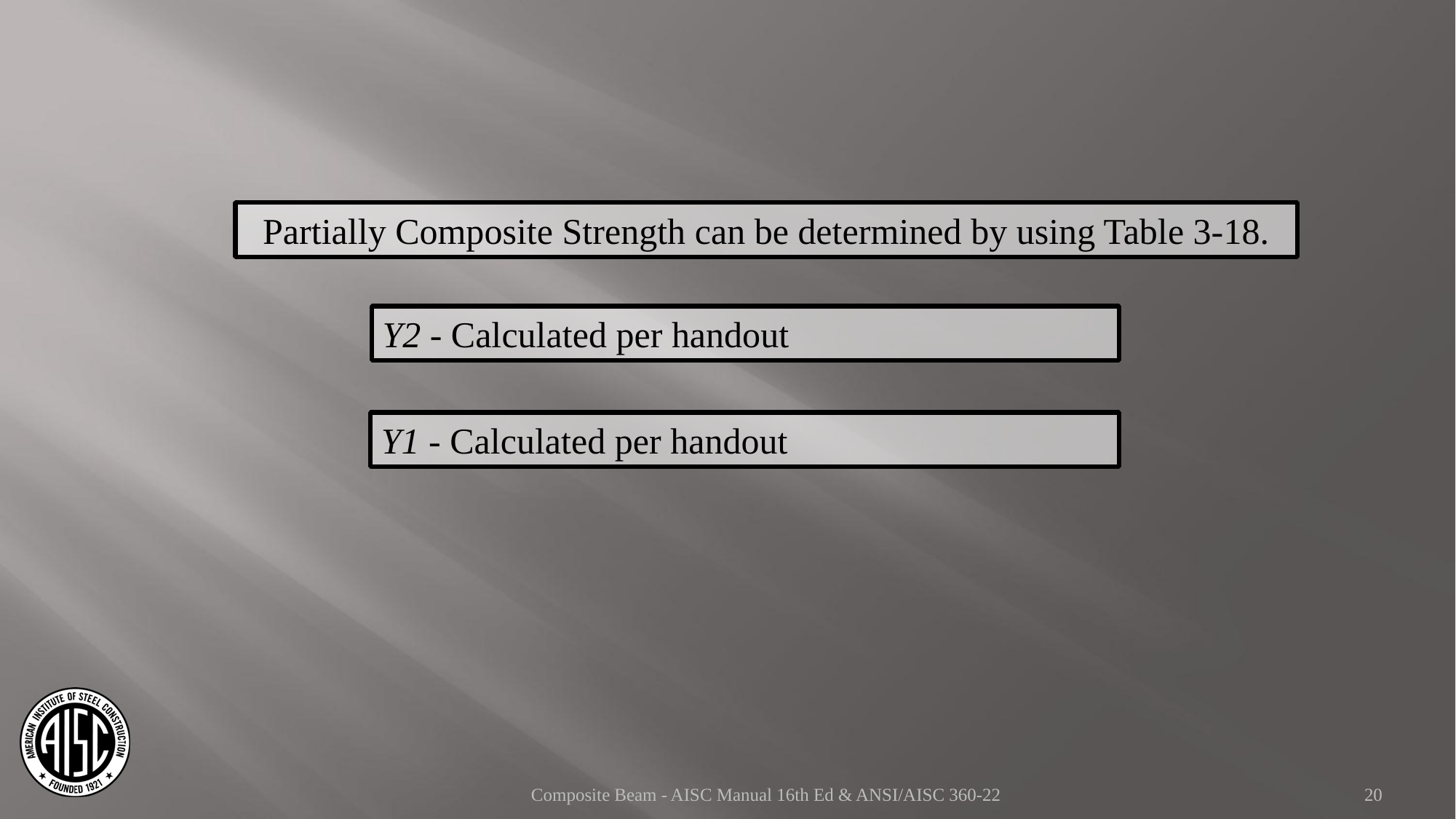

Partially Composite Strength can be determined by using Table 3-18.
Y2 - Calculated per handout
Y1 - Calculated per handout
Composite Beam - AISC Manual 16th Ed & ANSI/AISC 360-22
20